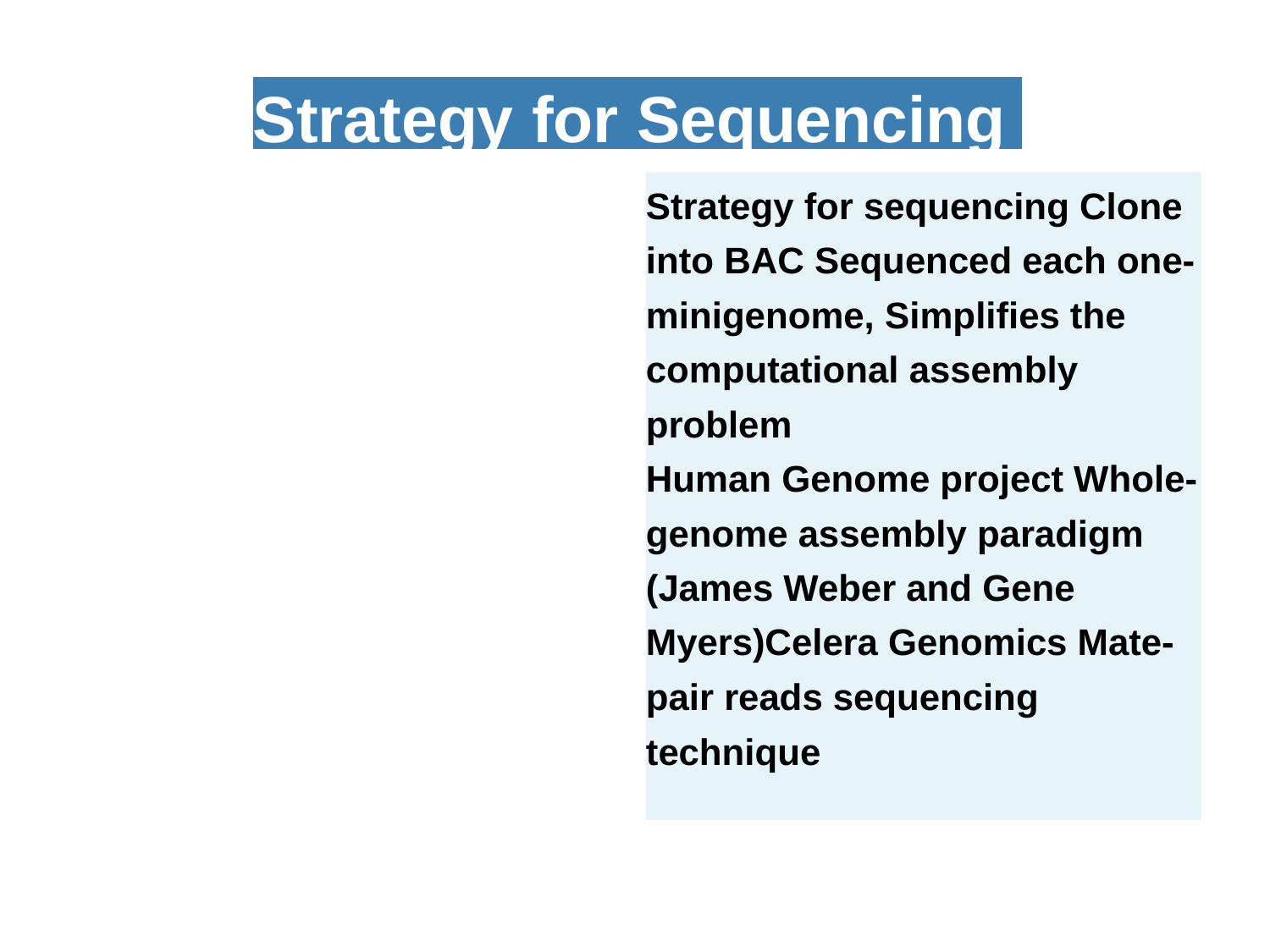

Strategy for Sequencing
Strategy for sequencing Clone into BAC Sequenced each one-minigenome, Simplifies the computational assembly problem
Human Genome project Whole-genome assembly paradigm (James Weber and Gene Myers)Celera Genomics Mate-pair reads sequencing technique